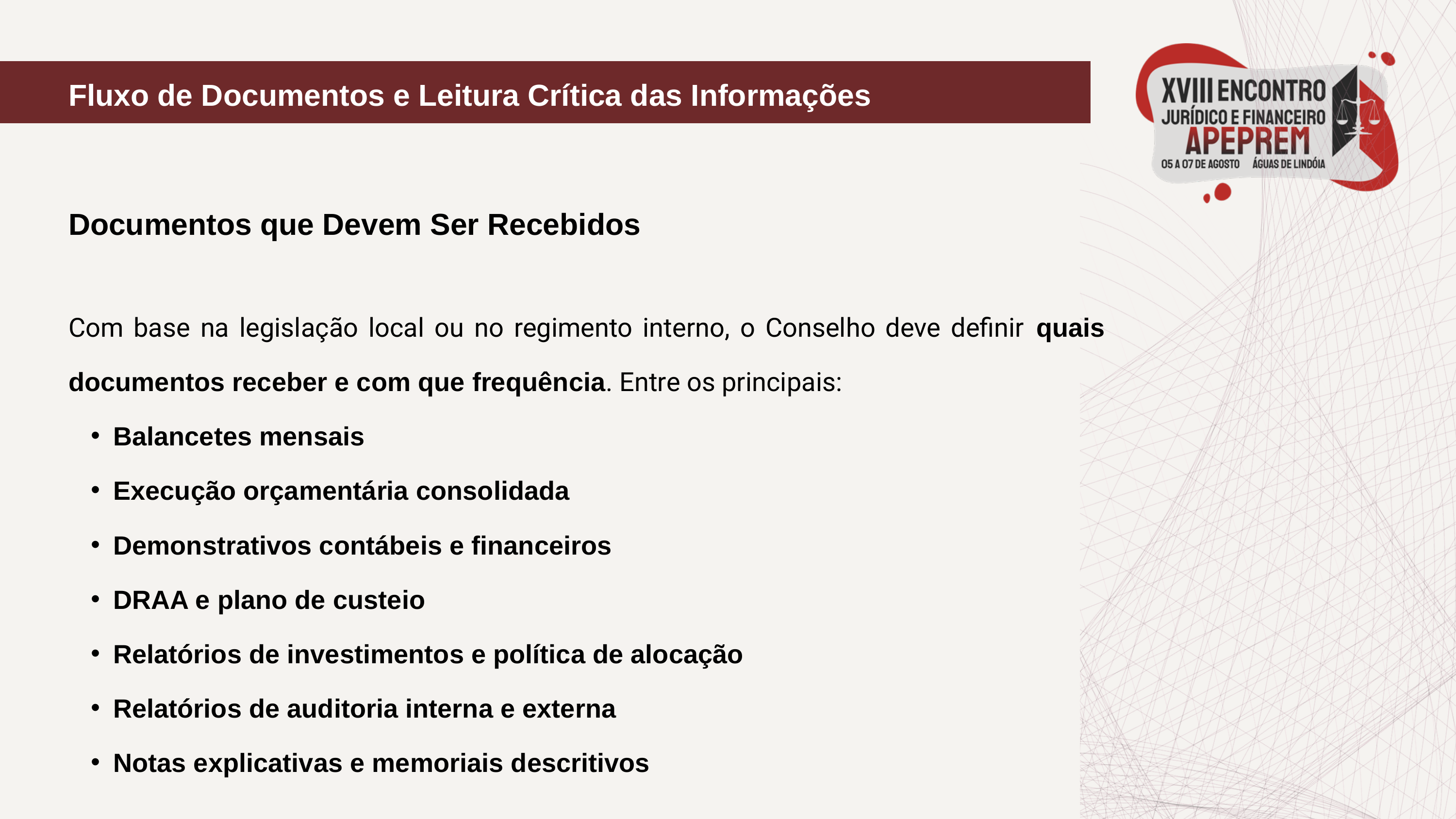

Fluxo de Documentos e Leitura Crítica das Informações
Documentos que Devem Ser Recebidos
Com base na legislação local ou no regimento interno, o Conselho deve definir quais documentos receber e com que frequência. Entre os principais:
Balancetes mensais
Execução orçamentária consolidada
Demonstrativos contábeis e financeiros
DRAA e plano de custeio
Relatórios de investimentos e política de alocação
Relatórios de auditoria interna e externa
Notas explicativas e memoriais descritivos